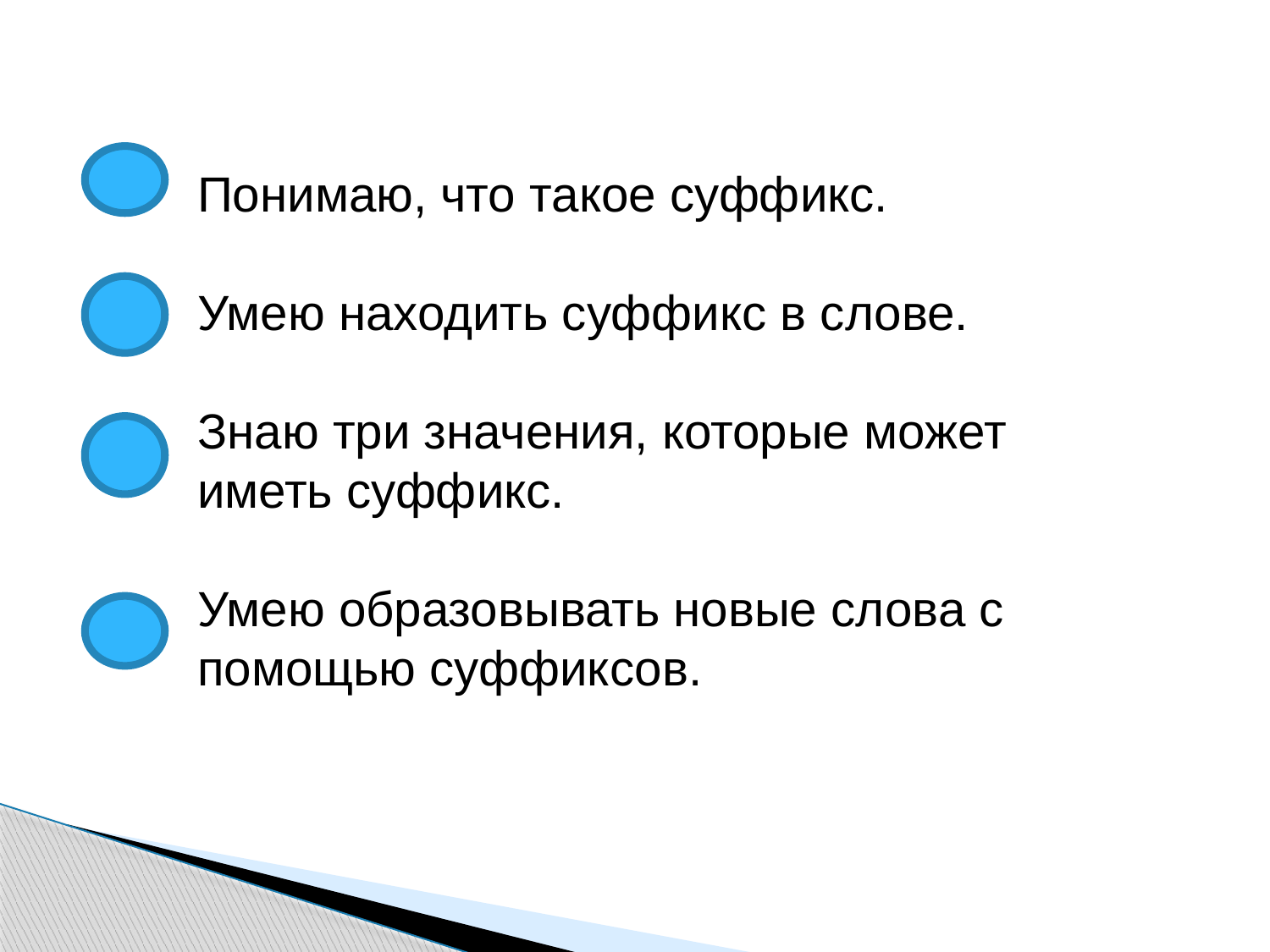

Понимаю, что такое суффикс.

Умею находить суффикс в слове.

Знаю три значения, которые может иметь суффикс.

Умею образовывать новые слова с помощью суффиксов.